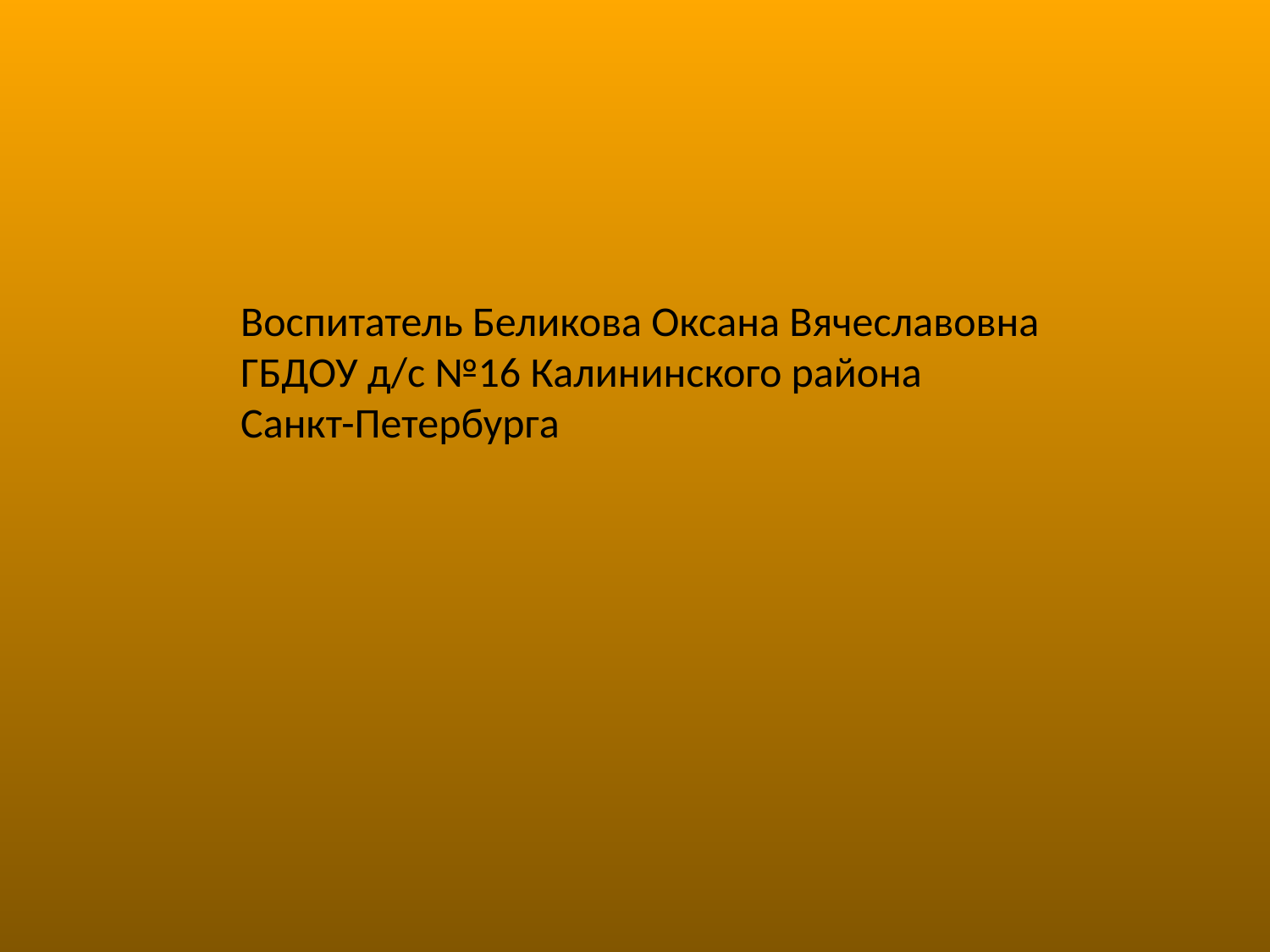

Воспитатель Беликова Оксана Вячеславовна
ГБДОУ д/с №16 Калининского района
Санкт-Петербурга